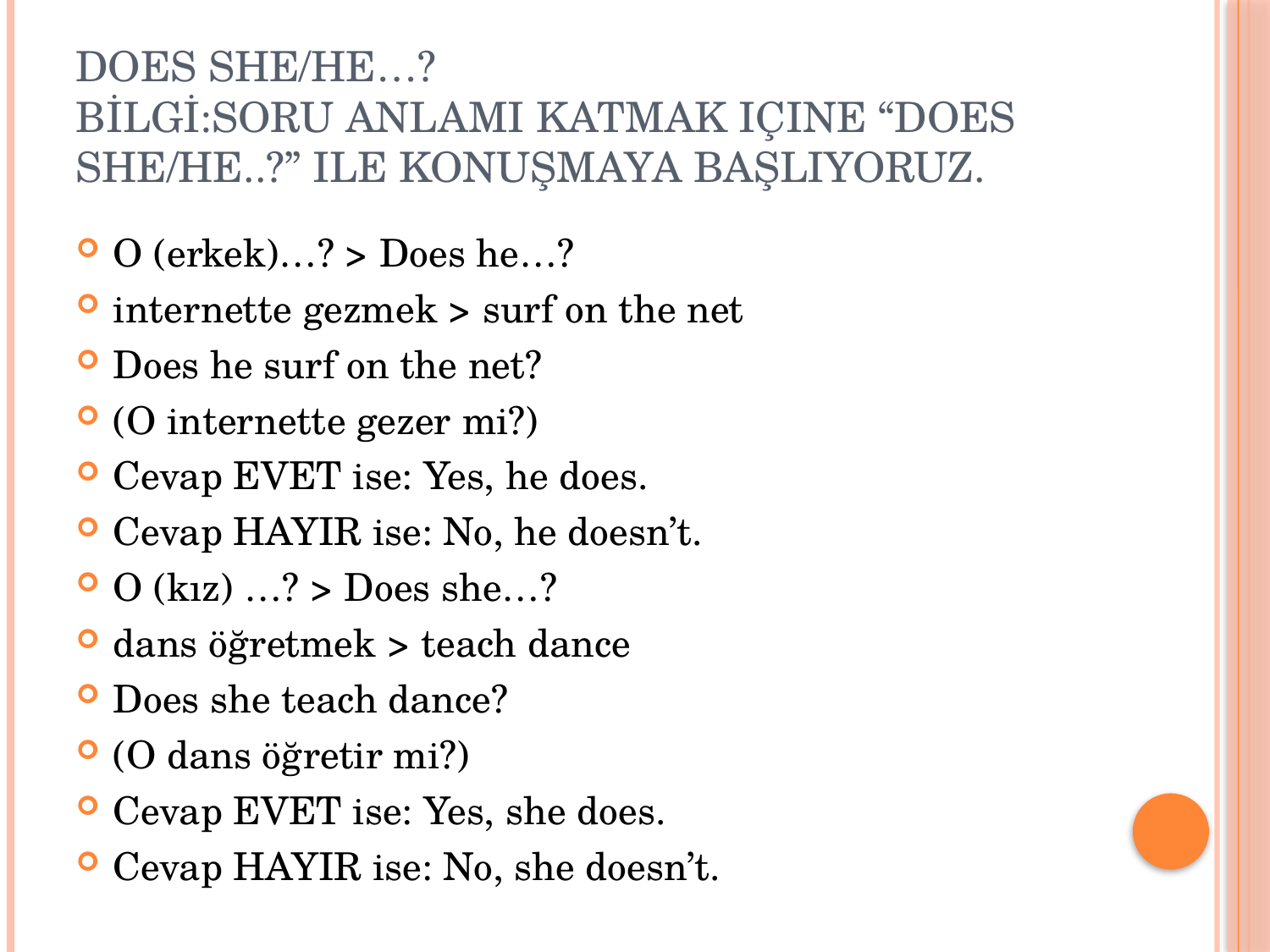

# DOES SHE/HE…? Bilgi:Soru anlamı katmak içine “Does she/he..?” ile konuşmaya başlıyoruz.
O (erkek)…? > Does he…?
internette gezmek > surf on the net
Does he surf on the net?
(O internette gezer mi?)
Cevap EVET ise: Yes, he does.
Cevap HAYIR ise: No, he doesn’t.
O (kız) …? > Does she…?
dans öğretmek > teach dance
Does she teach dance?
(O dans öğretir mi?)
Cevap EVET ise: Yes, she does.
Cevap HAYIR ise: No, she doesn’t.